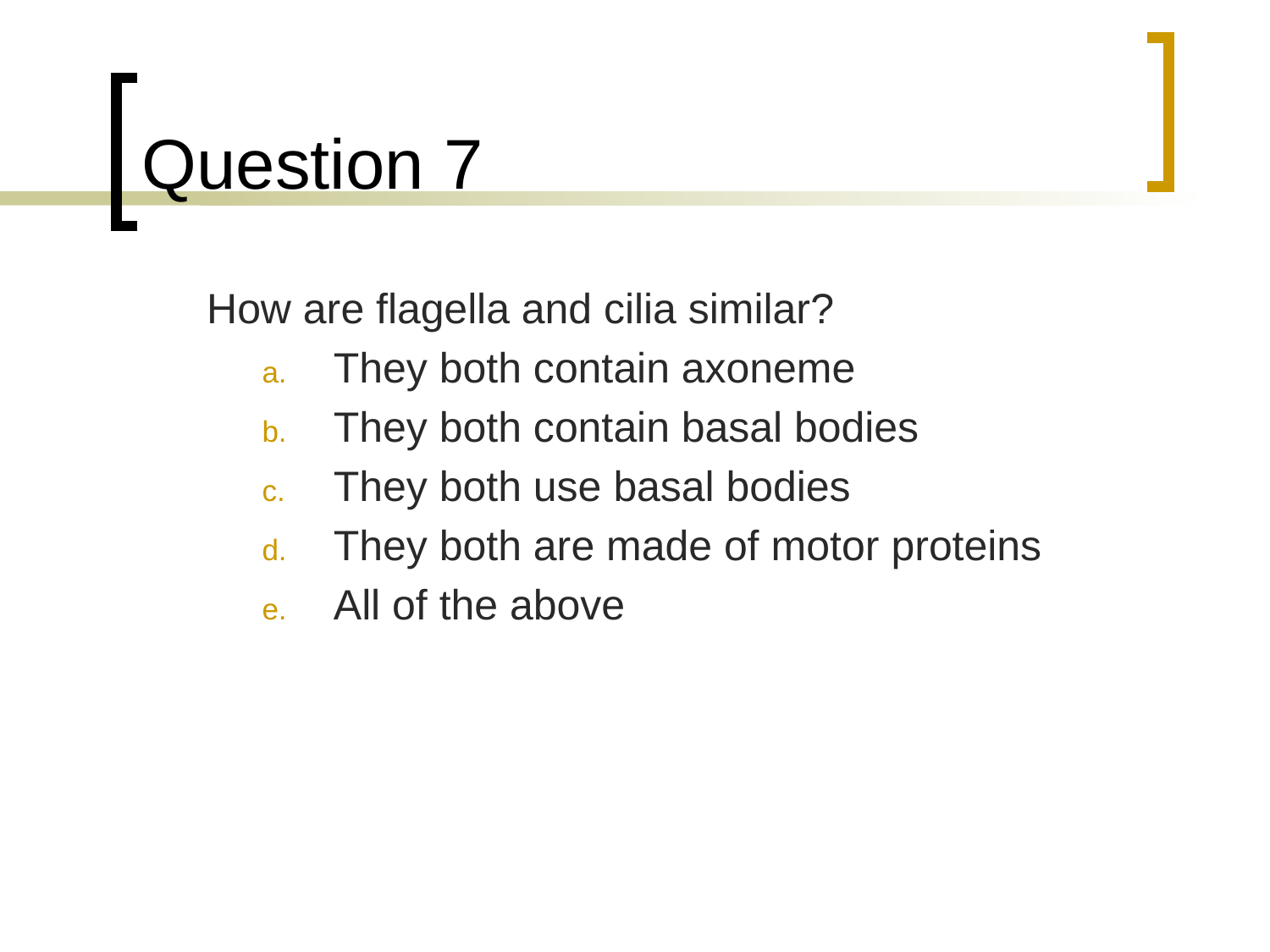

# Question 7
	How are flagella and cilia similar?
They both contain axoneme
They both contain basal bodies
They both use basal bodies
They both are made of motor proteins
All of the above